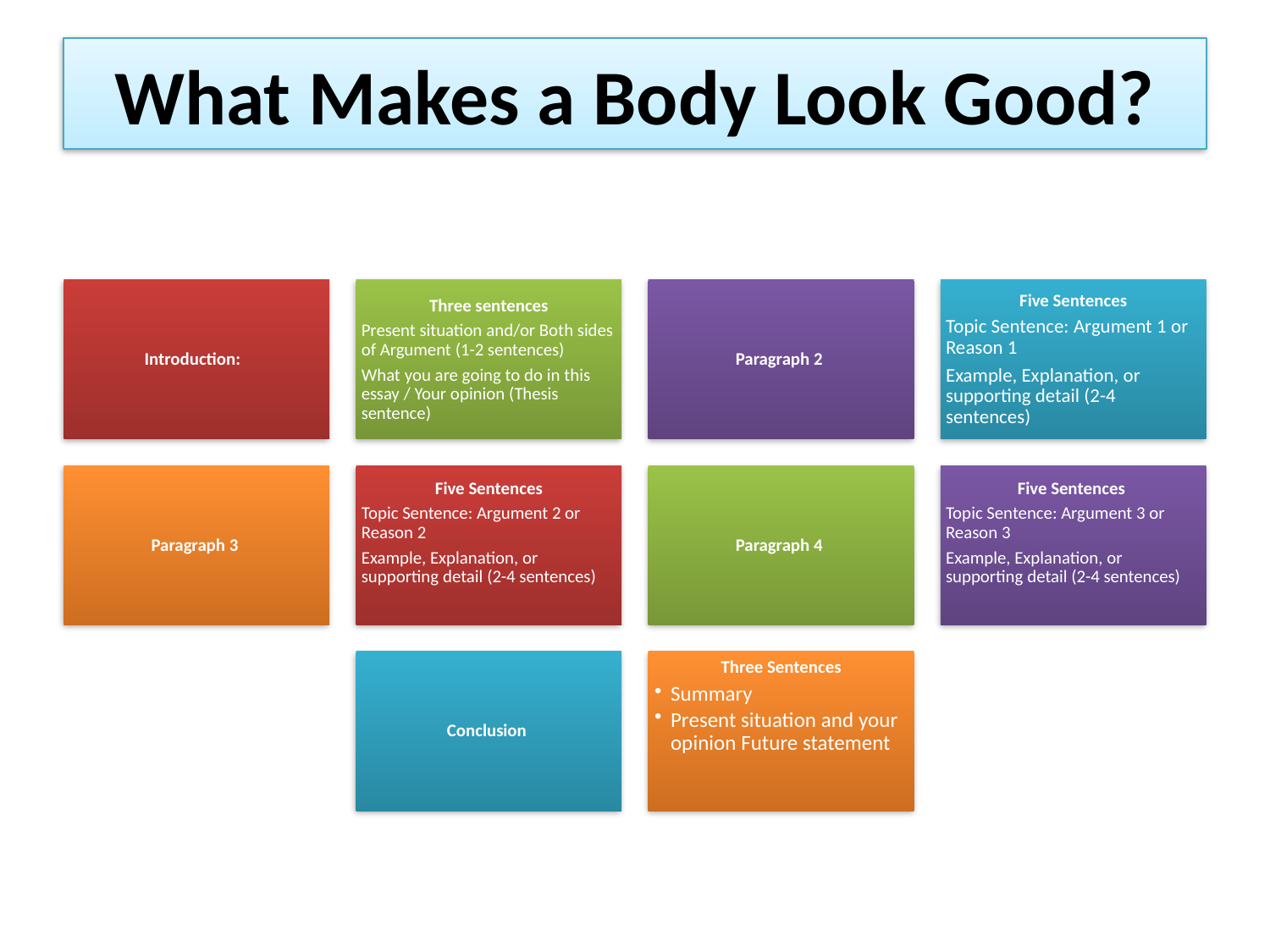

# What Makes a Body Look Good?
Introduction:
Three sentences
Present situation and/or Both sides of Argument (1-2 sentences)
What you are going to do in this essay / Your opinion (Thesis sentence)
Paragraph 2
Five Sentences
Topic Sentence: Argument 1 or Reason 1
Example, Explanation, or supporting detail (2-4 sentences)
Paragraph 3
Five Sentences
Topic Sentence: Argument 2 or Reason 2
Example, Explanation, or supporting detail (2-4 sentences)

Paragraph 4
Five Sentences
Topic Sentence: Argument 3 or Reason 3
Example, Explanation, or supporting detail (2-4 sentences)

Conclusion
Three Sentences
Summary
Present situation and your opinion Future statement